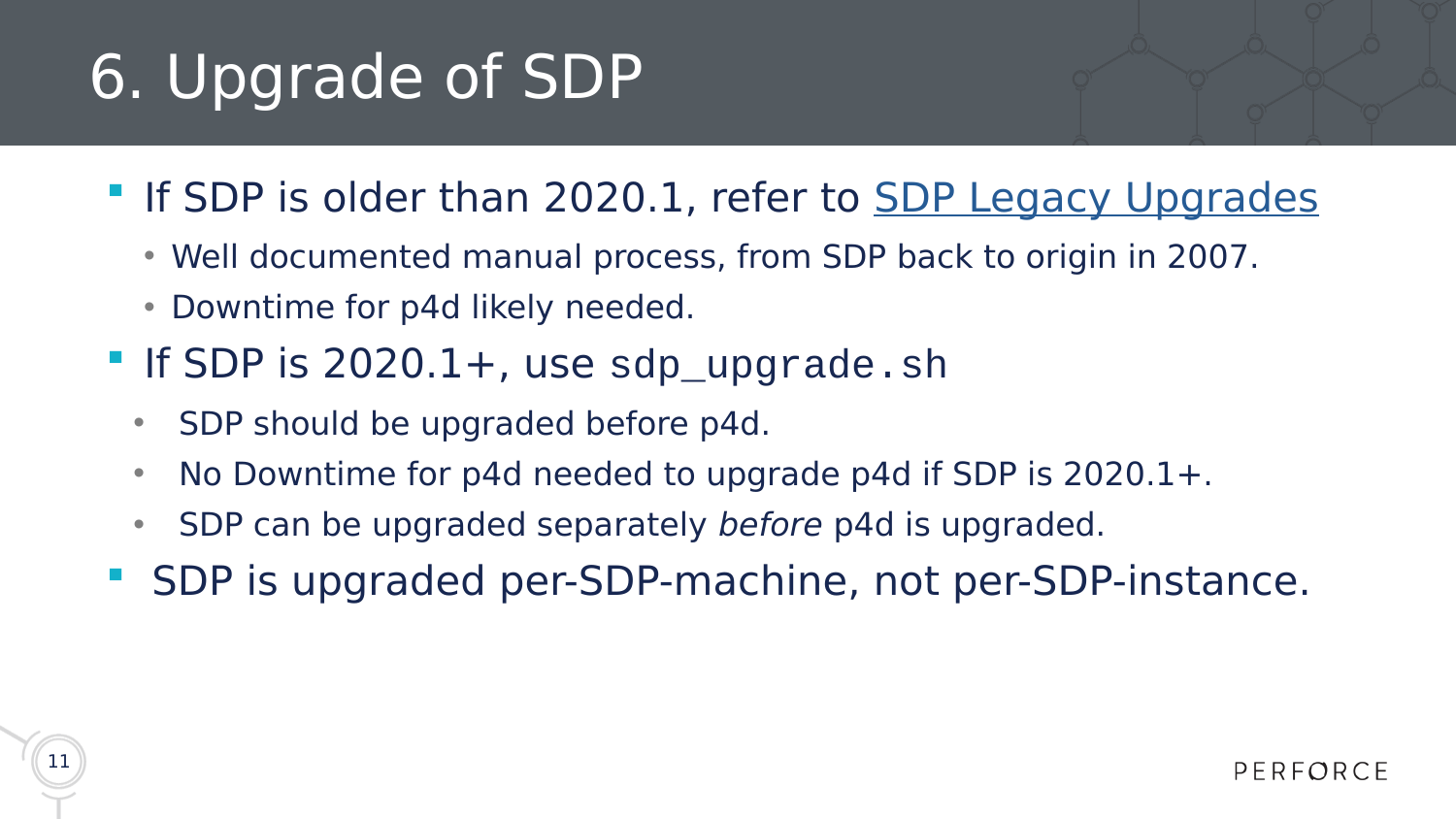

# 6. Upgrade of SDP
If SDP is older than 2020.1, refer to SDP Legacy Upgrades
Well documented manual process, from SDP back to origin in 2007.
Downtime for p4d likely needed.
If SDP is 2020.1+, use sdp_upgrade.sh
SDP should be upgraded before p4d.
No Downtime for p4d needed to upgrade p4d if SDP is 2020.1+.
SDP can be upgraded separately before p4d is upgraded.
SDP is upgraded per-SDP-machine, not per-SDP-instance.